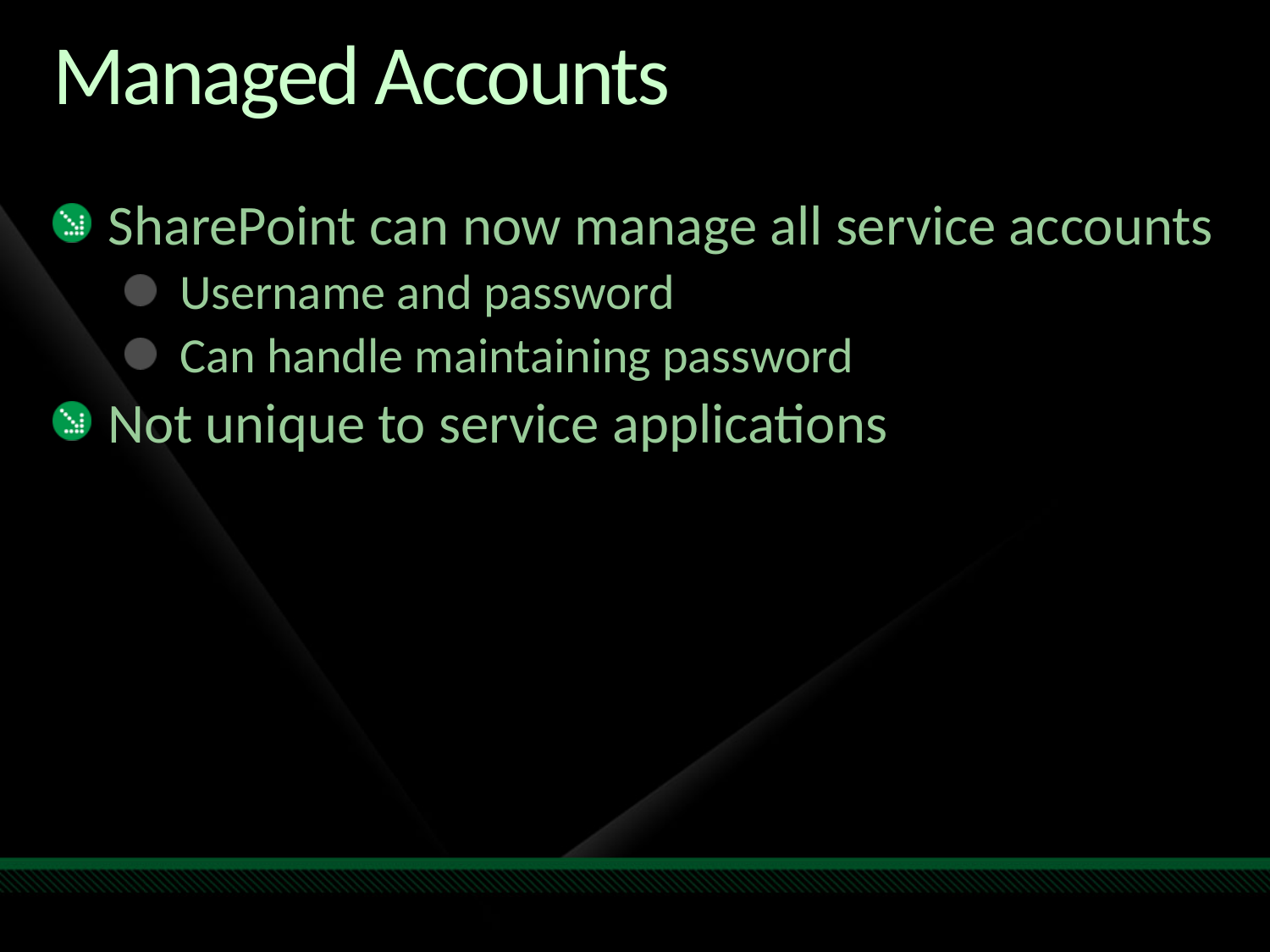

# Managed Accounts
SharePoint can now manage all service accounts
Username and password
Can handle maintaining password
Not unique to service applications